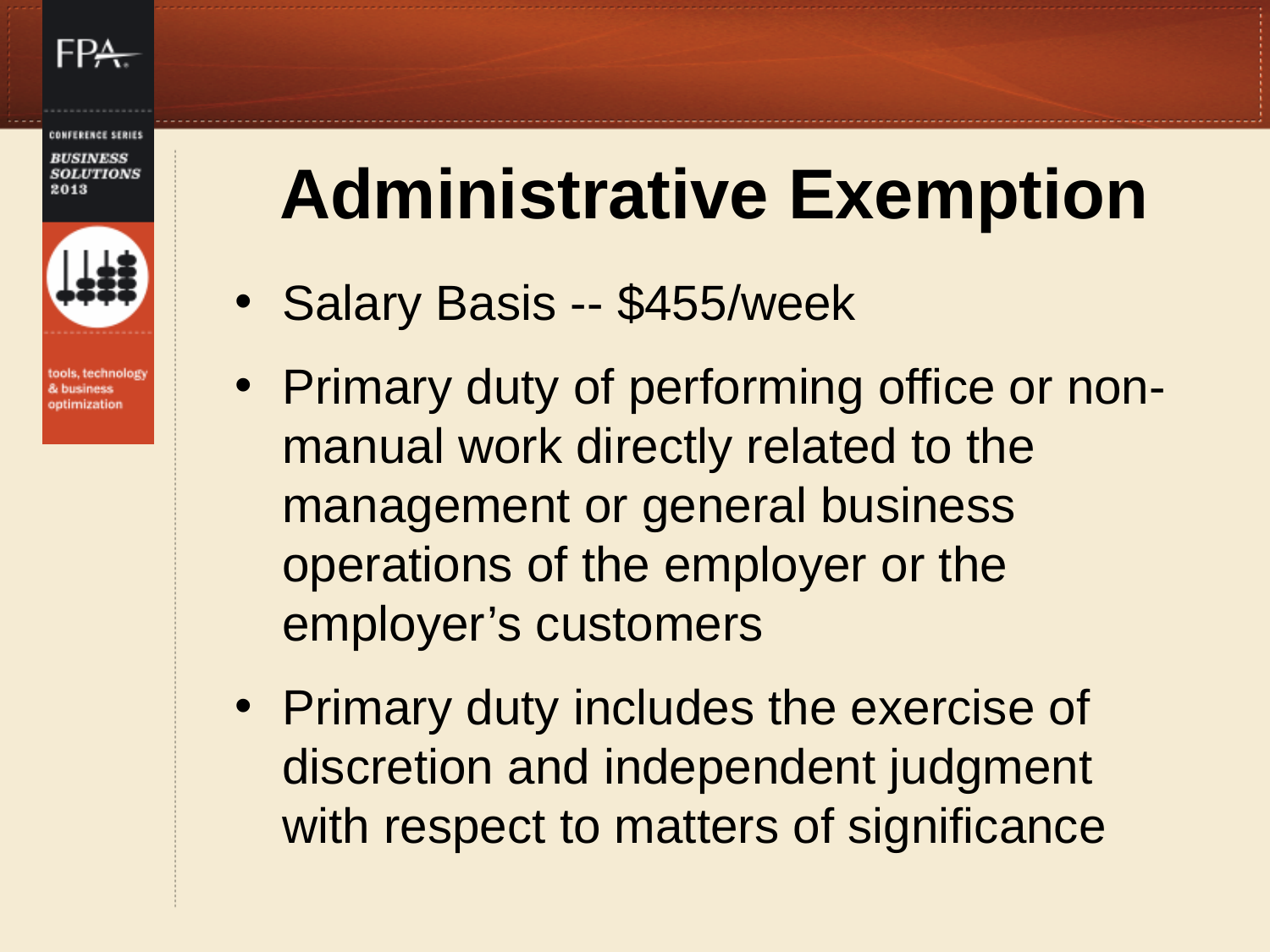

# Administrative Exemption
Salary Basis -- $455/week
Primary duty of performing office or non-manual work directly related to the management or general business operations of the employer or the employer’s customers
Primary duty includes the exercise of discretion and independent judgment with respect to matters of significance